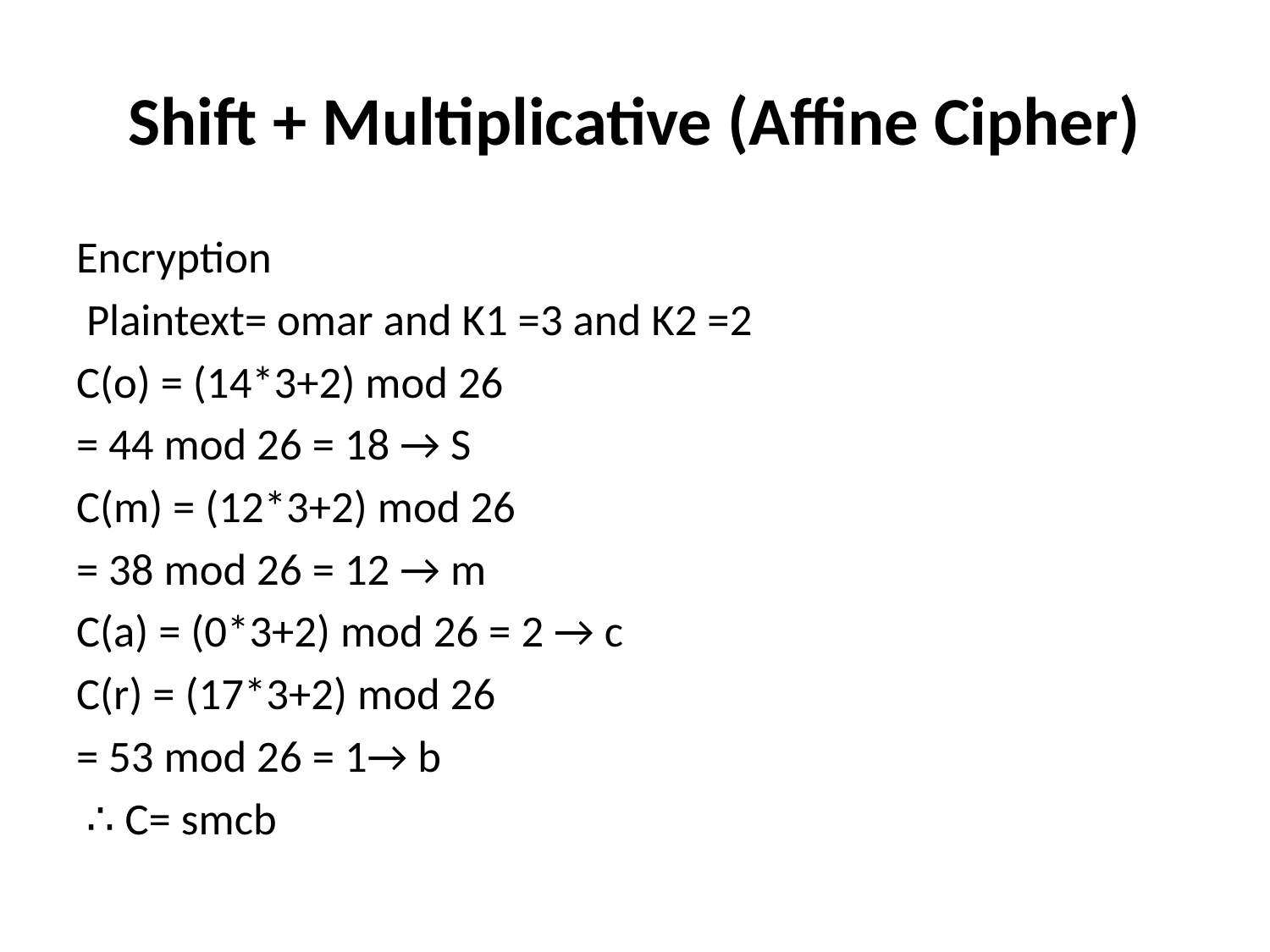

# Shift + Multiplicative (Affine Cipher)
Encryption
 Plaintext= omar and K1 =3 and K2 =2
C(o) = (14*3+2) mod 26
= 44 mod 26 = 18 → S
C(m) = (12*3+2) mod 26
= 38 mod 26 = 12 → m
C(a) = (0*3+2) mod 26 = 2 → c
C(r) = (17*3+2) mod 26
= 53 mod 26 = 1→ b
 ∴ C= smcb